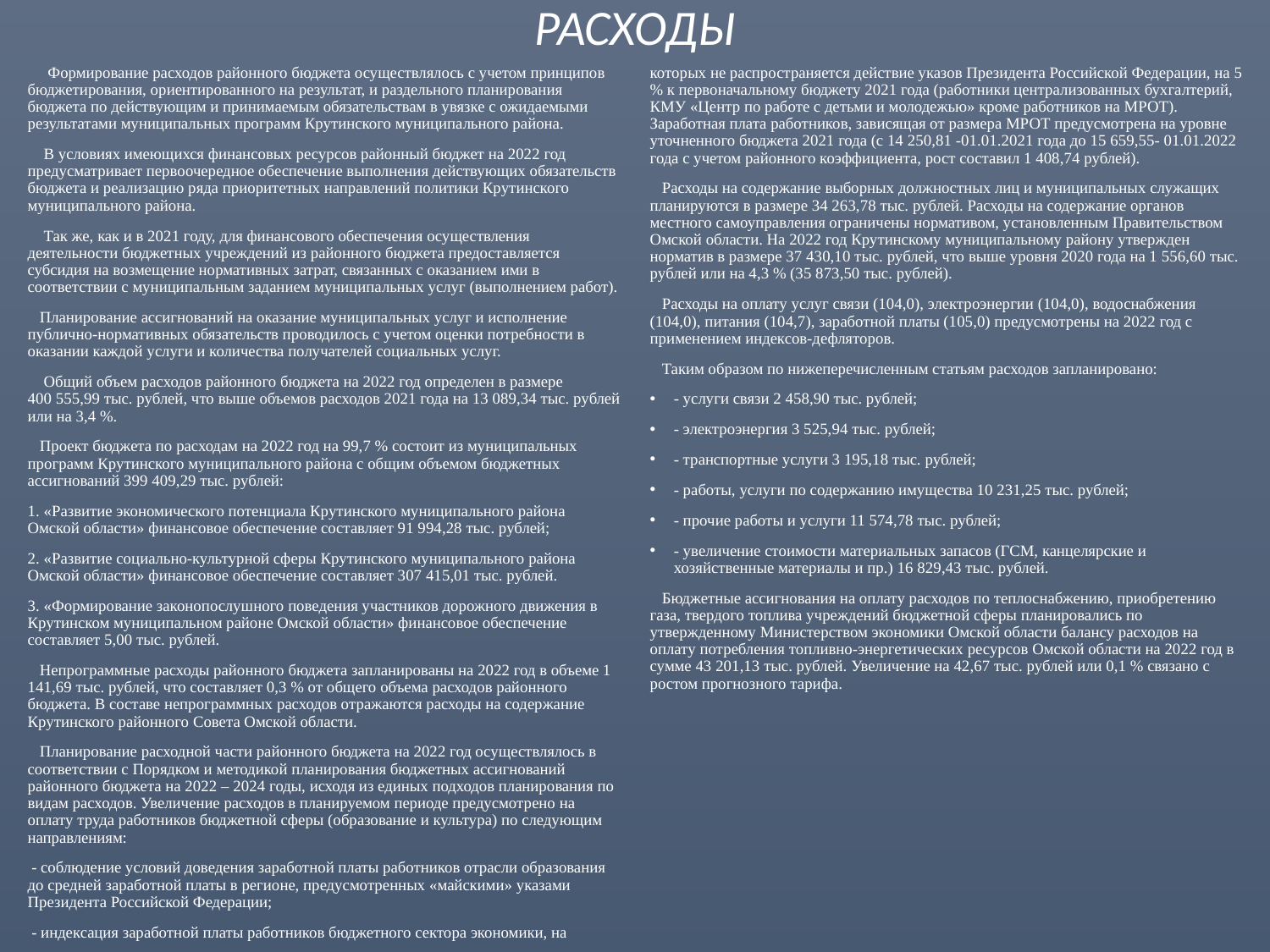

# РАСХОДЫ
     Формирование расходов районного бюджета осуществлялось с учетом принципов бюджетирования, ориентированного на результат, и раздельного планирования бюджета по действующим и принимаемым обязательствам в увязке с ожидаемыми результатами муниципальных программ Крутинского муниципального района.
    В условиях имеющихся финансовых ресурсов районный бюджет на 2022 год предусматривает первоочередное обеспечение выполнения действующих обязательств бюджета и реализацию ряда приоритетных направлений политики Крутинского муниципального района.
    Так же, как и в 2021 году, для финансового обеспечения осуществления деятельности бюджетных учреждений из районного бюджета предоставляется субсидия на возмещение нормативных затрат, связанных с оказанием ими в соответствии с муниципальным заданием муниципальных услуг (выполнением работ).
   Планирование ассигнований на оказание муниципальных услуг и исполнение публично-нормативных обязательств проводилось с учетом оценки потребности в оказании каждой услуги и количества получателей социальных услуг.
    Общий объем расходов районного бюджета на 2022 год определен в размере 400 555,99 тыс. рублей, что выше объемов расходов 2021 года на 13 089,34 тыс. рублей или на 3,4 %.
   Проект бюджета по расходам на 2022 год на 99,7 % состоит из муниципальных программ Крутинского муниципального района с общим объемом бюджетных ассигнований 399 409,29 тыс. рублей:
1. «Развитие экономического потенциала Крутинского муниципального района Омской области» финансовое обеспечение составляет 91 994,28 тыс. рублей;
2. «Развитие социально-культурной сферы Крутинского муниципального района Омской области» финансовое обеспечение составляет 307 415,01 тыс. рублей.
3. «Формирование законопослушного поведения участников дорожного движения в Крутинском муниципальном районе Омской области» финансовое обеспечение составляет 5,00 тыс. рублей.
   Непрограммные расходы районного бюджета запланированы на 2022 год в объеме 1 141,69 тыс. рублей, что составляет 0,3 % от общего объема расходов районного бюджета. В составе непрограммных расходов отражаются расходы на содержание Крутинского районного Совета Омской области.
   Планирование расходной части районного бюджета на 2022 год осуществлялось в соответствии с Порядком и методикой планирования бюджетных ассигнований районного бюджета на 2022 – 2024 годы, исходя из единых подходов планирования по видам расходов. Увеличение расходов в планируемом периоде предусмотрено на оплату труда работников бюджетной сферы (образование и культура) по следующим направлениям:
 - соблюдение условий доведения заработной платы работников отрасли образования до средней заработной платы в регионе, предусмотренных «майскими» указами Президента Российской Федерации;
 - индексация заработной платы работников бюджетного сектора экономики, на которых не распространяется действие указов Президента Российской Федерации, на 5 % к первоначальному бюджету 2021 года (работники централизованных бухгалтерий, КМУ «Центр по работе с детьми и молодежью» кроме работников на МРОТ).  Заработная плата работников, зависящая от размера МРОТ предусмотрена на уровне уточненного бюджета 2021 года (с 14 250,81 -01.01.2021 года до 15 659,55- 01.01.2022 года с учетом районного коэффициента, рост составил 1 408,74 рублей).
   Расходы на содержание выборных должностных лиц и муниципальных служащих планируются в размере 34 263,78 тыс. рублей. Расходы на содержание органов местного самоуправления ограничены нормативом, установленным Правительством Омской области. На 2022 год Крутинскому муниципальному району утвержден норматив в размере 37 430,10 тыс. рублей, что выше уровня 2020 года на 1 556,60 тыс. рублей или на 4,3 % (35 873,50 тыс. рублей).
   Расходы на оплату услуг связи (104,0), электроэнергии (104,0), водоснабжения (104,0), питания (104,7), заработной платы (105,0) предусмотрены на 2022 год с применением индексов-дефляторов.
   Таким образом по нижеперечисленным статьям расходов запланировано:
- услуги связи 2 458,90 тыс. рублей;
- электроэнергия 3 525,94 тыс. рублей;
- транспортные услуги 3 195,18 тыс. рублей;
- работы, услуги по содержанию имущества 10 231,25 тыс. рублей;
- прочие работы и услуги 11 574,78 тыс. рублей;
- увеличение стоимости материальных запасов (ГСМ, канцелярские и хозяйственные материалы и пр.) 16 829,43 тыс. рублей.
   Бюджетные ассигнования на оплату расходов по теплоснабжению, приобретению газа, твердого топлива учреждений бюджетной сферы планировались по утвержденному Министерством экономики Омской области балансу расходов на оплату потребления топливно-энергетических ресурсов Омской области на 2022 год в сумме 43 201,13 тыс. рублей. Увеличение на 42,67 тыс. рублей или 0,1 % связано с ростом прогнозного тарифа.